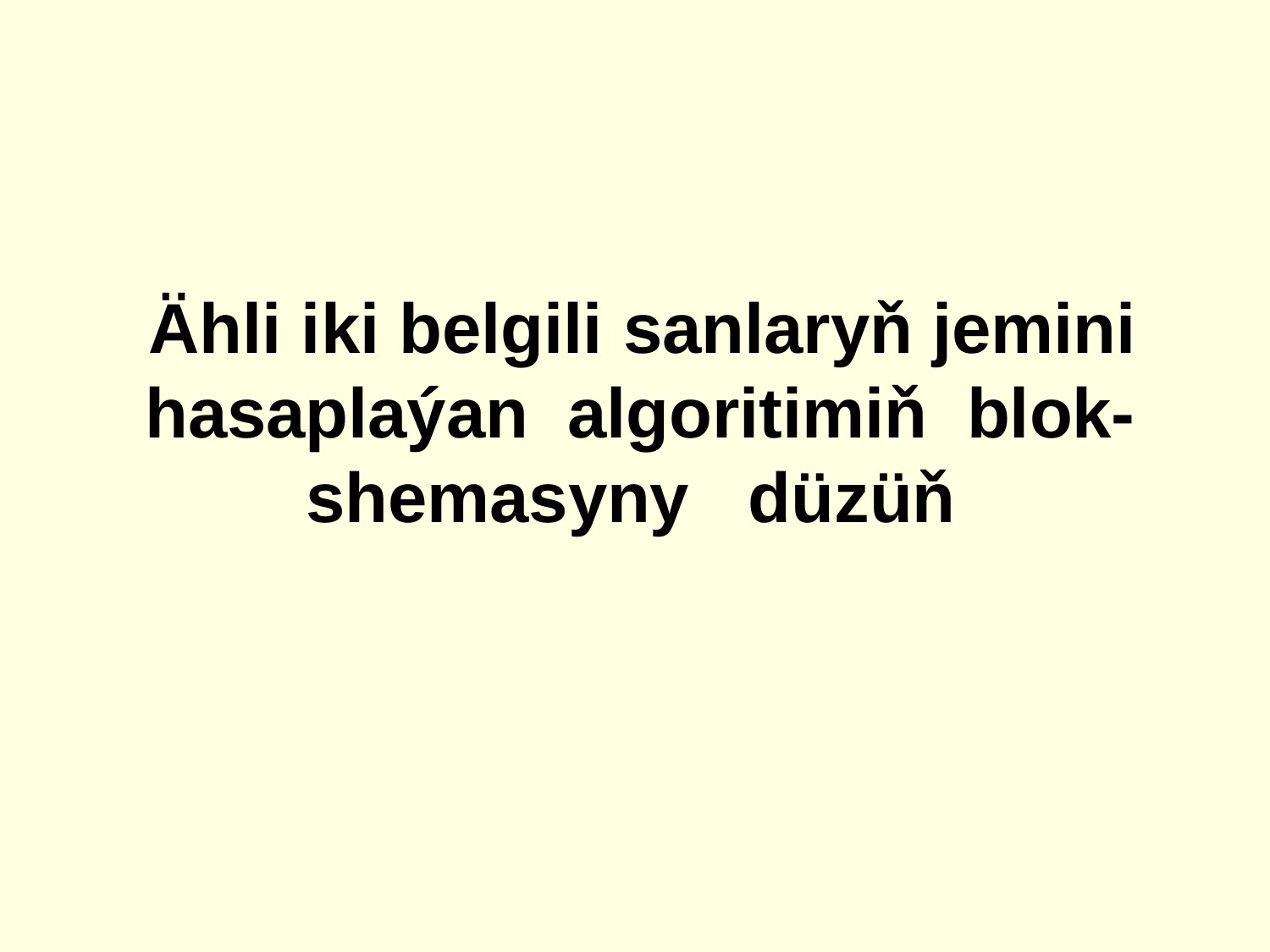

Ähli iki belgili sanlaryň jemini    hasaplaýan  algoritimiň  blok-shemasyny   düzüň